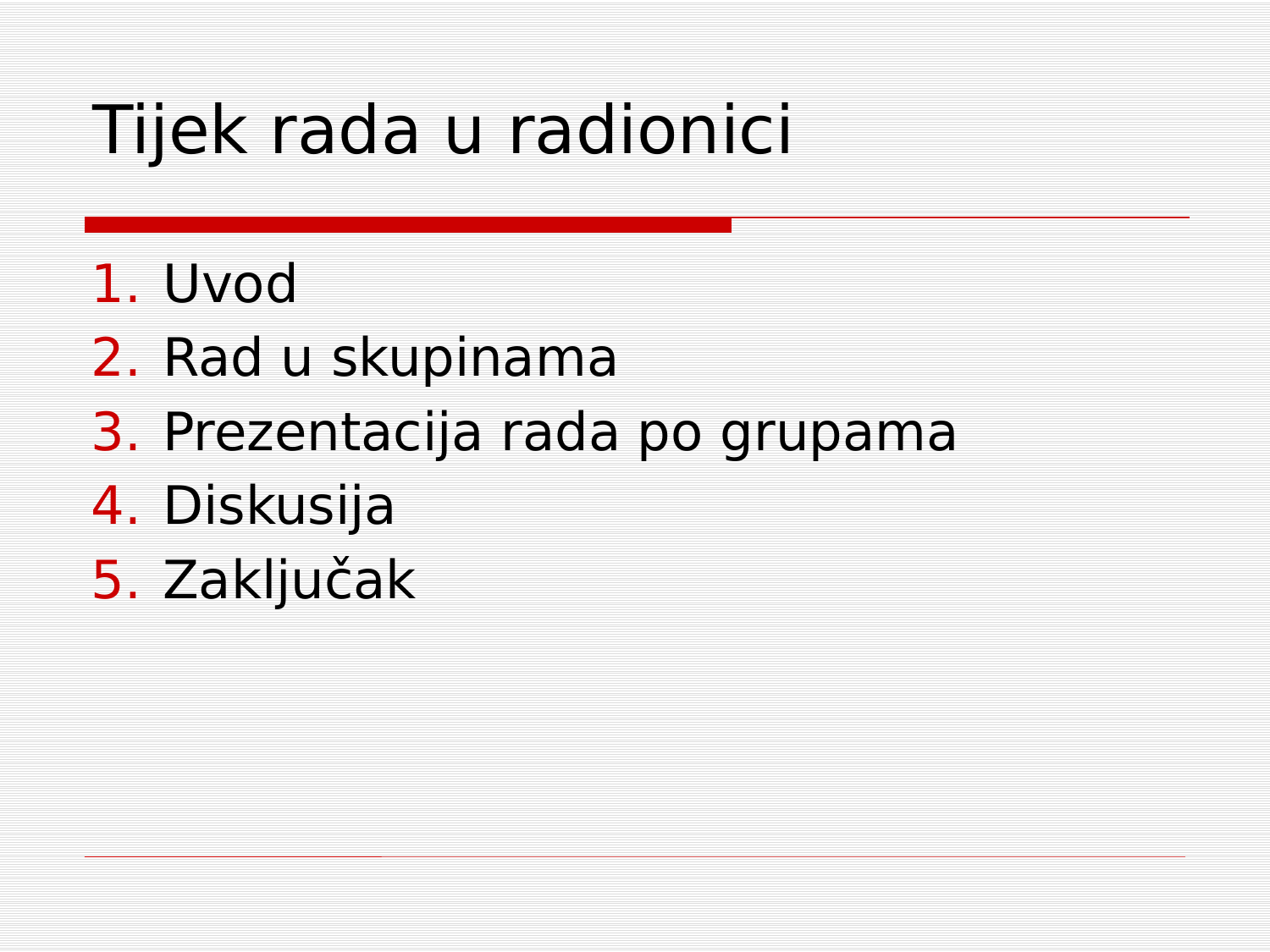

Tijek rada u radionici
Uvod
Rad u skupinama
Prezentacija rada po grupama
Diskusija
Zaključak